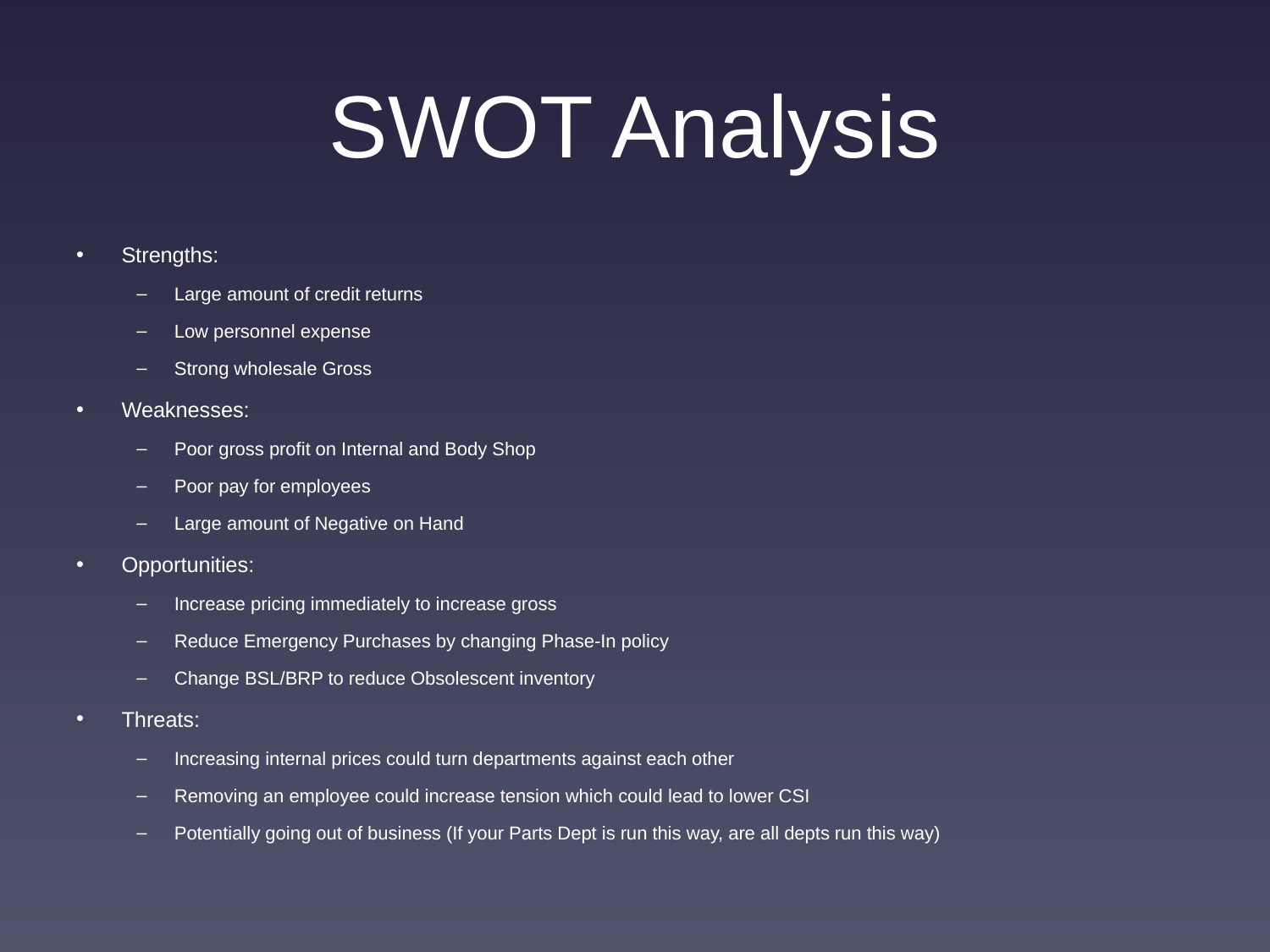

# SWOT Analysis
Strengths:
Large amount of credit returns
Low personnel expense
Strong wholesale Gross
Weaknesses:
Poor gross profit on Internal and Body Shop
Poor pay for employees
Large amount of Negative on Hand
Opportunities:
Increase pricing immediately to increase gross
Reduce Emergency Purchases by changing Phase-In policy
Change BSL/BRP to reduce Obsolescent inventory
Threats:
Increasing internal prices could turn departments against each other
Removing an employee could increase tension which could lead to lower CSI
Potentially going out of business (If your Parts Dept is run this way, are all depts run this way)